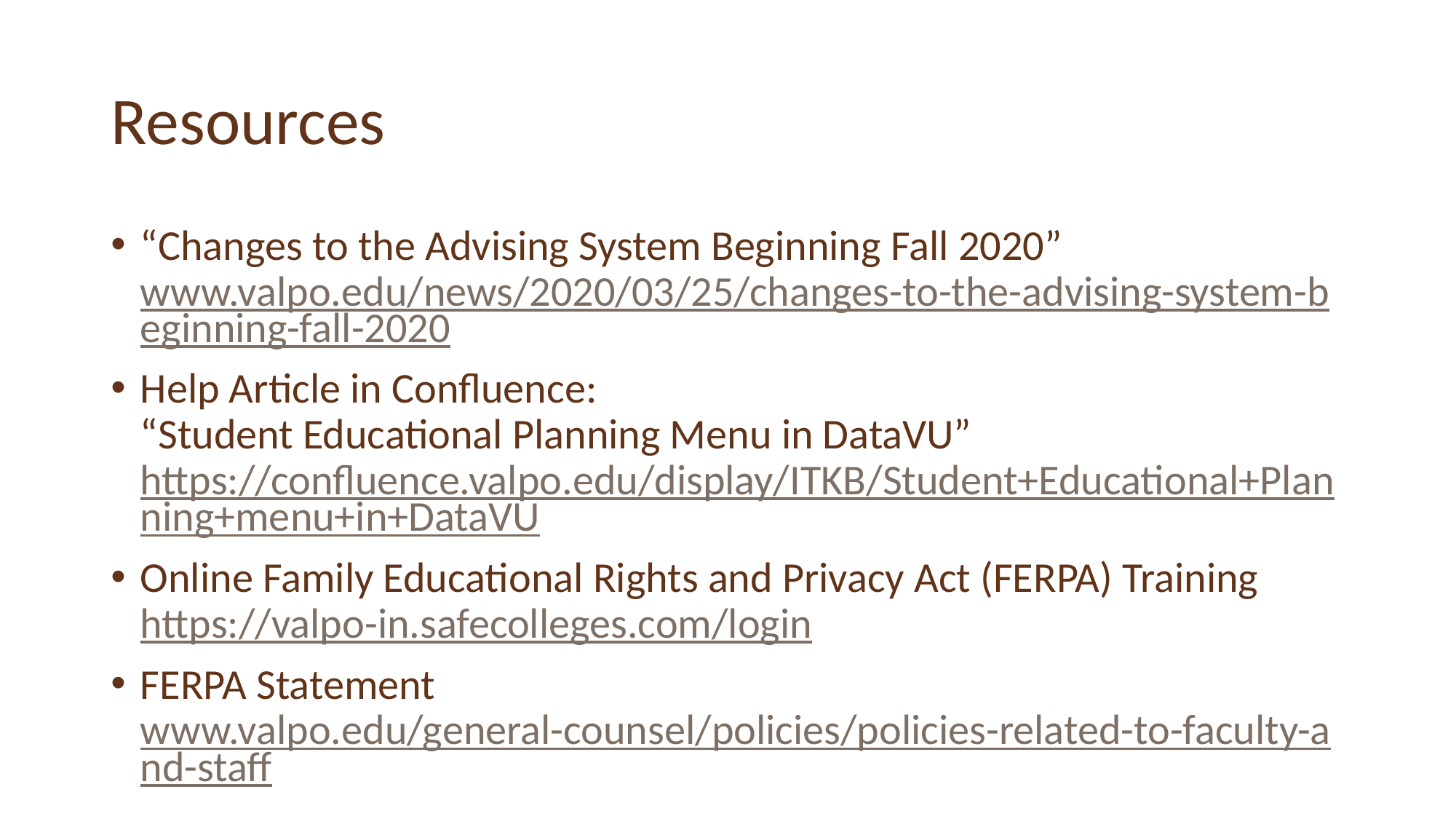

# Resources
“Changes to the Advising System Beginning Fall 2020”
www.valpo.edu/news/2020/03/25/changes-to-the-advising-system-beginning-fall-2020
Help Article in Confluence:
“Student Educational Planning Menu in DataVU”
https://confluence.valpo.edu/display/ITKB/Student+Educational+Planning+menu+in+DataVU
Online Family Educational Rights and Privacy Act (FERPA) Training
https://valpo-in.safecolleges.com/login
FERPA Statement
www.valpo.edu/general-counsel/policies/policies-related-to-faculty-and-staff